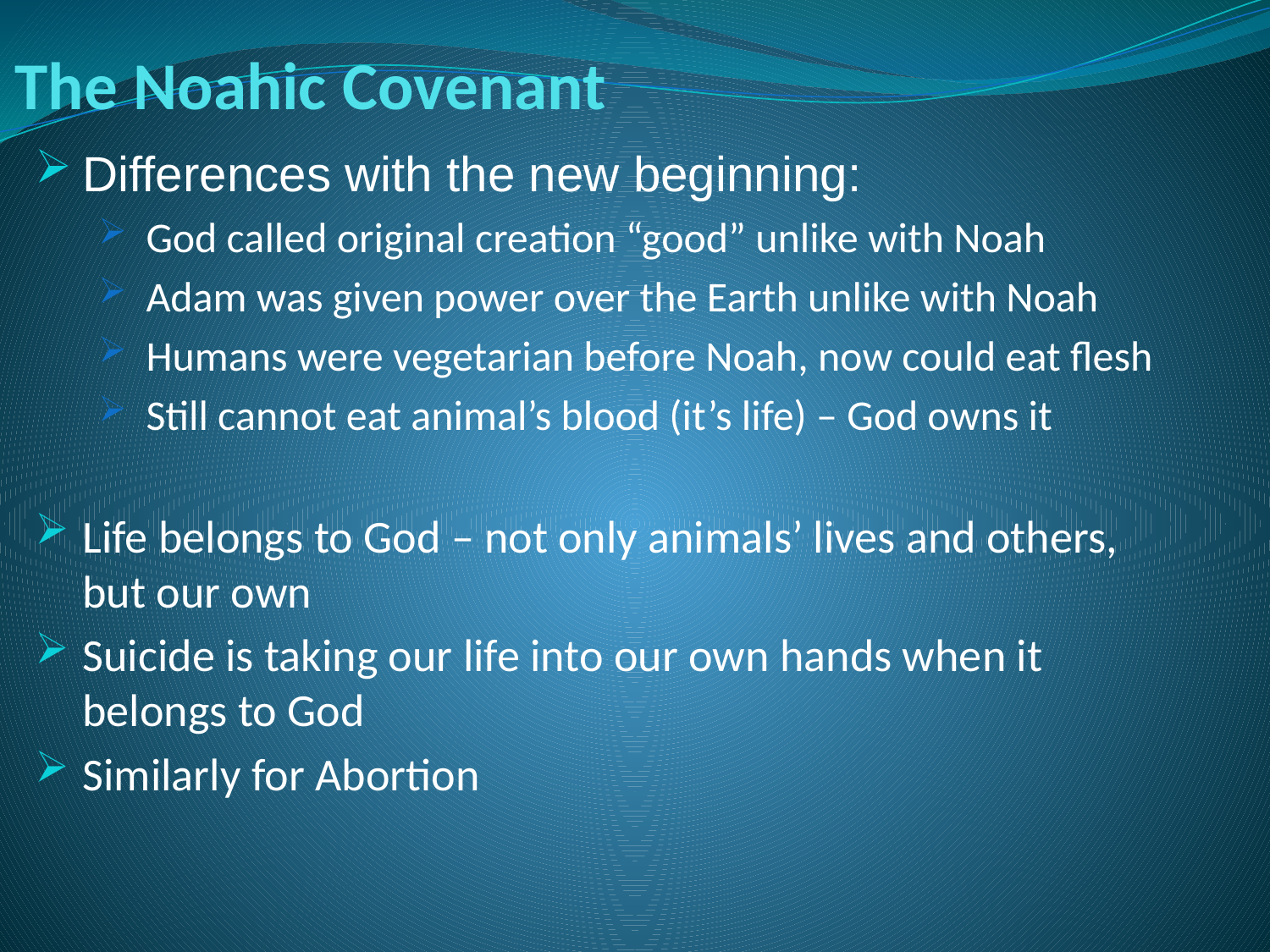

# The Noahic Covenant ­
Differences with the new beginning:
God called original creation “good” unlike with Noah
Adam was given power over the Earth unlike with Noah
Humans were vegetarian before Noah, now could eat flesh
Still cannot eat animal’s blood (it’s life) – God owns it

Life belongs to God – not only animals’ lives and others, but our own
Suicide is taking our life into our own hands when it belongs to God
Similarly for Abortion